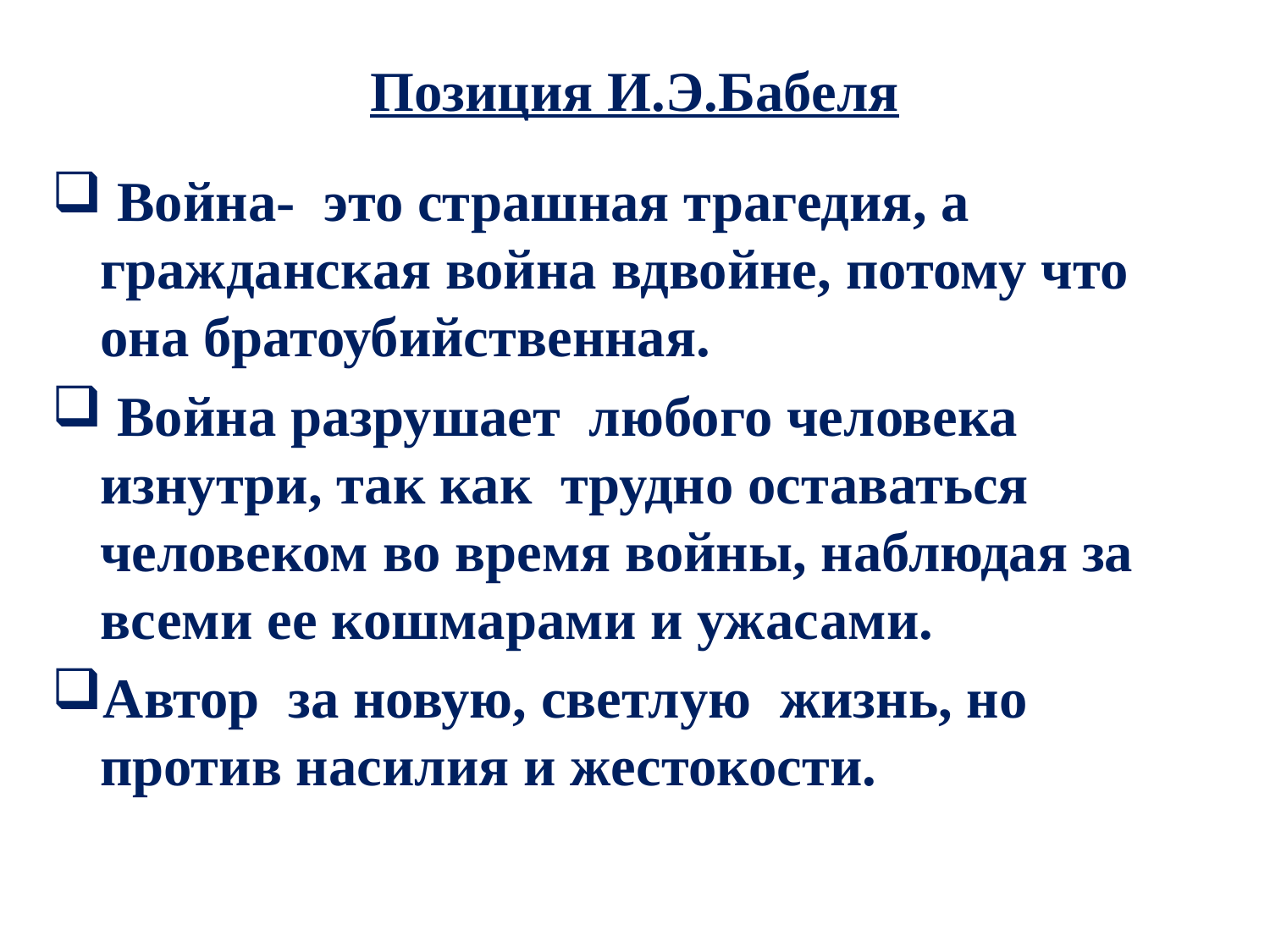

# Позиция И.Э.Бабеля
 Война-  это страшная трагедия, а гражданская война вдвойне, потому что она братоубийственная.
 Война разрушает  любого человека изнутри, так как  трудно оставаться человеком во время войны, наблюдая за всеми ее кошмарами и ужасами.
Автор  за новую, светлую  жизнь, но против насилия и жестокости.